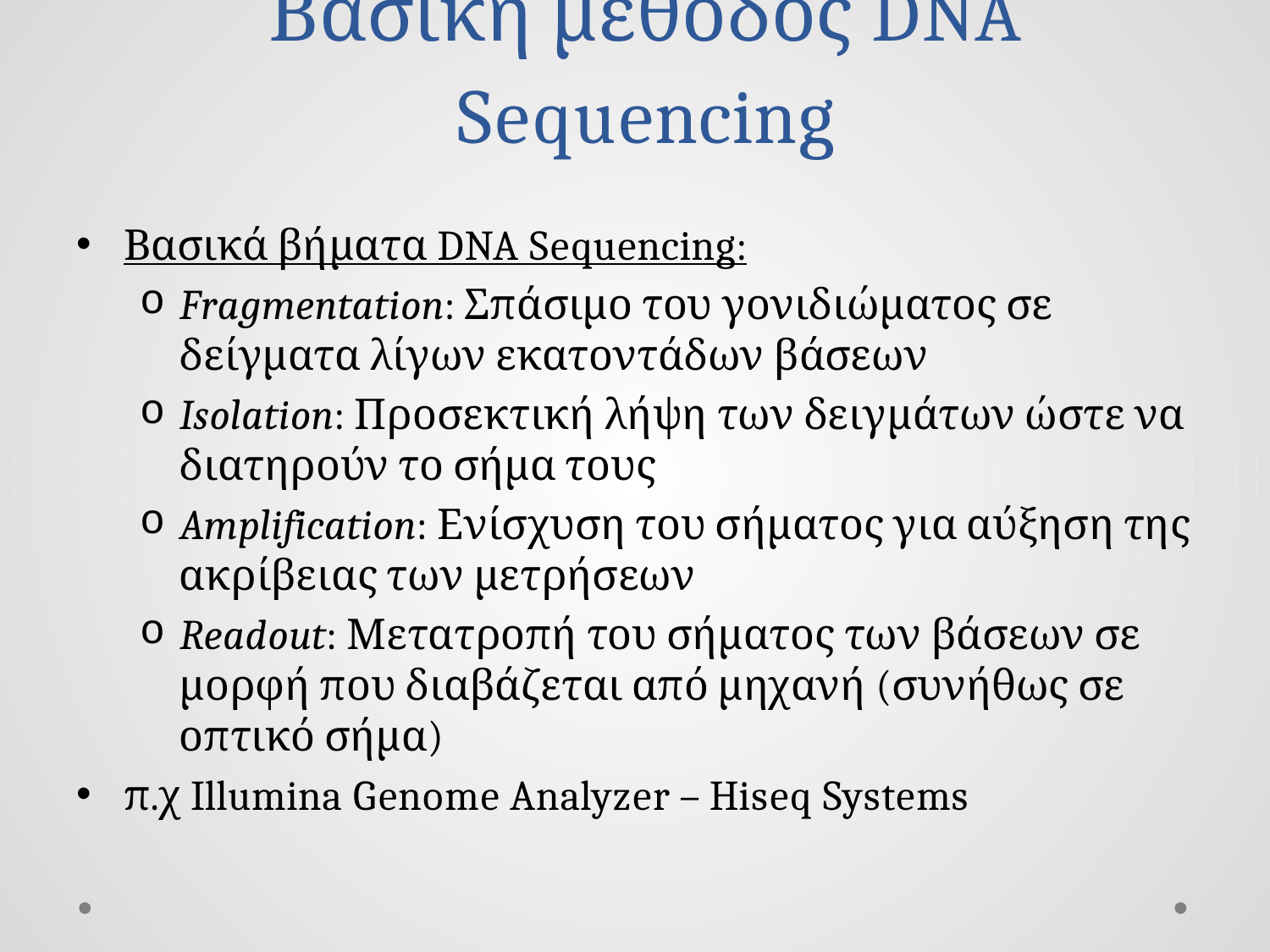

# Βασική μέθοδος DNA Sequencing
Βασικά βήματα DNA Sequencing:
Fragmentation: Σπάσιμο του γονιδιώματος σε δείγματα λίγων εκατοντάδων βάσεων
Isolation: Προσεκτική λήψη των δειγμάτων ώστε να διατηρούν το σήμα τους
Amplification: Ενίσχυση του σήματος για αύξηση της ακρίβειας των μετρήσεων
Readout: Μετατροπή του σήματος των βάσεων σε μορφή που διαβάζεται από μηχανή (συνήθως σε οπτικό σήμα)
π.χ Illumina Genome Analyzer – Hiseq Systems